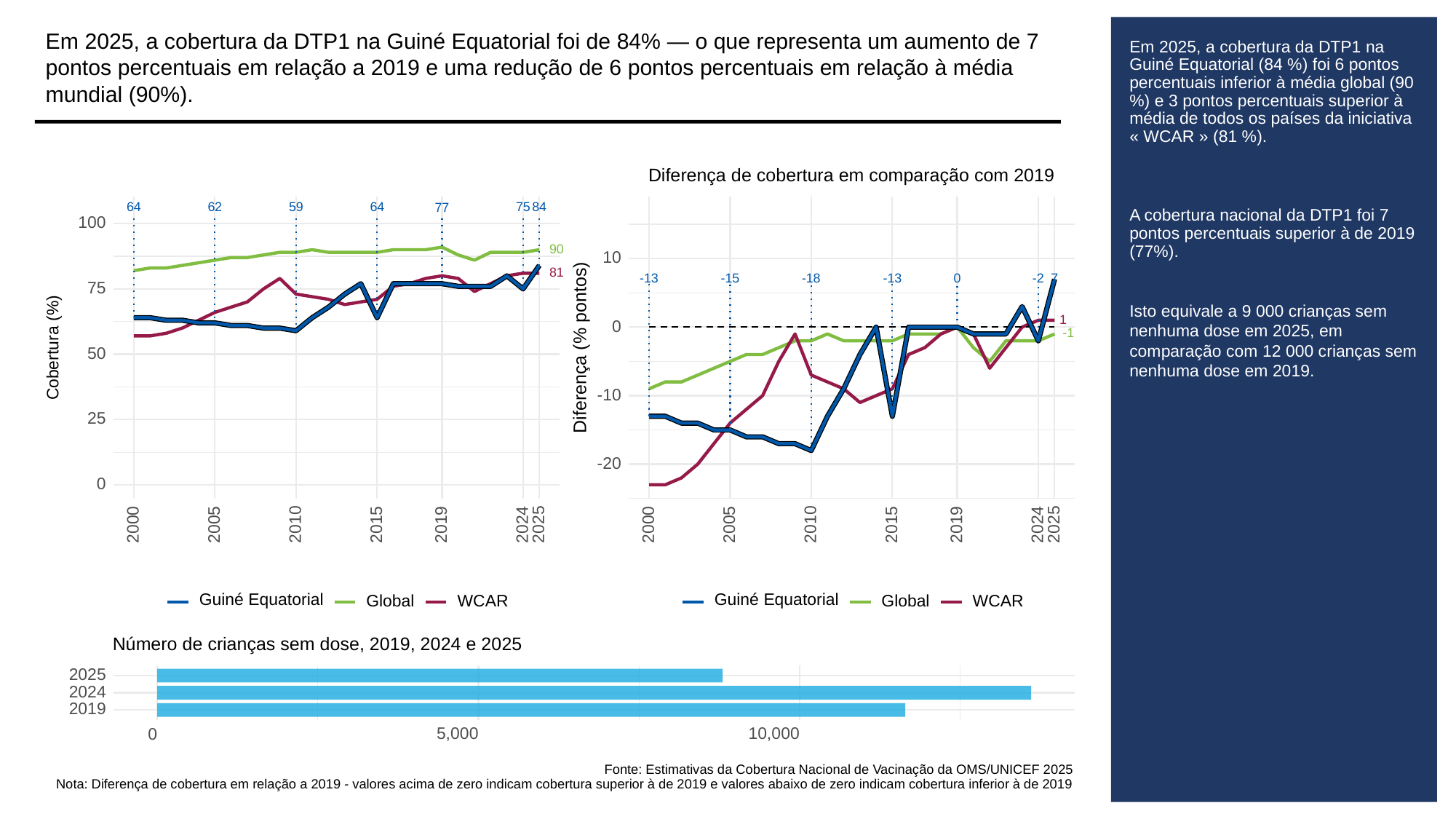

Em 2025, a cobertura da DTP1 na Guiné Equatorial foi de 84% — o que representa um aumento de 7 pontos percentuais em relação a 2019 e uma redução de 6 pontos percentuais em relação à média mundial (90%).
# Em 2025, a cobertura da DTP1 na Guiné Equatorial (84 %) foi 6 pontos percentuais inferior à média global (90 %) e 3 pontos percentuais superior à média de todos os países da iniciativa « WCAR » (81 %).

A cobertura nacional da DTP1 foi 7 pontos percentuais superior à de 2019 (77%).

Isto equivale a 9 000 crianças sem nenhuma dose em 2025, em comparação com 12 000 crianças sem nenhuma dose em 2019.

Diferença de cobertura em comparação com 2019

64
62
59
64
84
75
77
100

90

10

81

-13
-13
-15
-18
0
-2
7

75

1

0

-1
Diferença (% pontos)
Cobertura (%)
50

-10

25

-20

0

2000
2005
2010
2015
2019
2024
2025
2000
2005
2010
2015
2019
2024
2025
Guiné Equatorial
Guiné Equatorial
Global
WCAR
Global
WCAR

Número de crianças sem dose, 2019, 2024 e 2025

2025

2024

2019

5,000
10,000
0
Fonte: Estimativas da Cobertura Nacional de Vacinação da OMS/UNICEF 2025
Nota: Diferença de cobertura em relação a 2019 - valores acima de zero indicam cobertura superior à de 2019 e valores abaixo de zero indicam cobertura inferior à de 2019